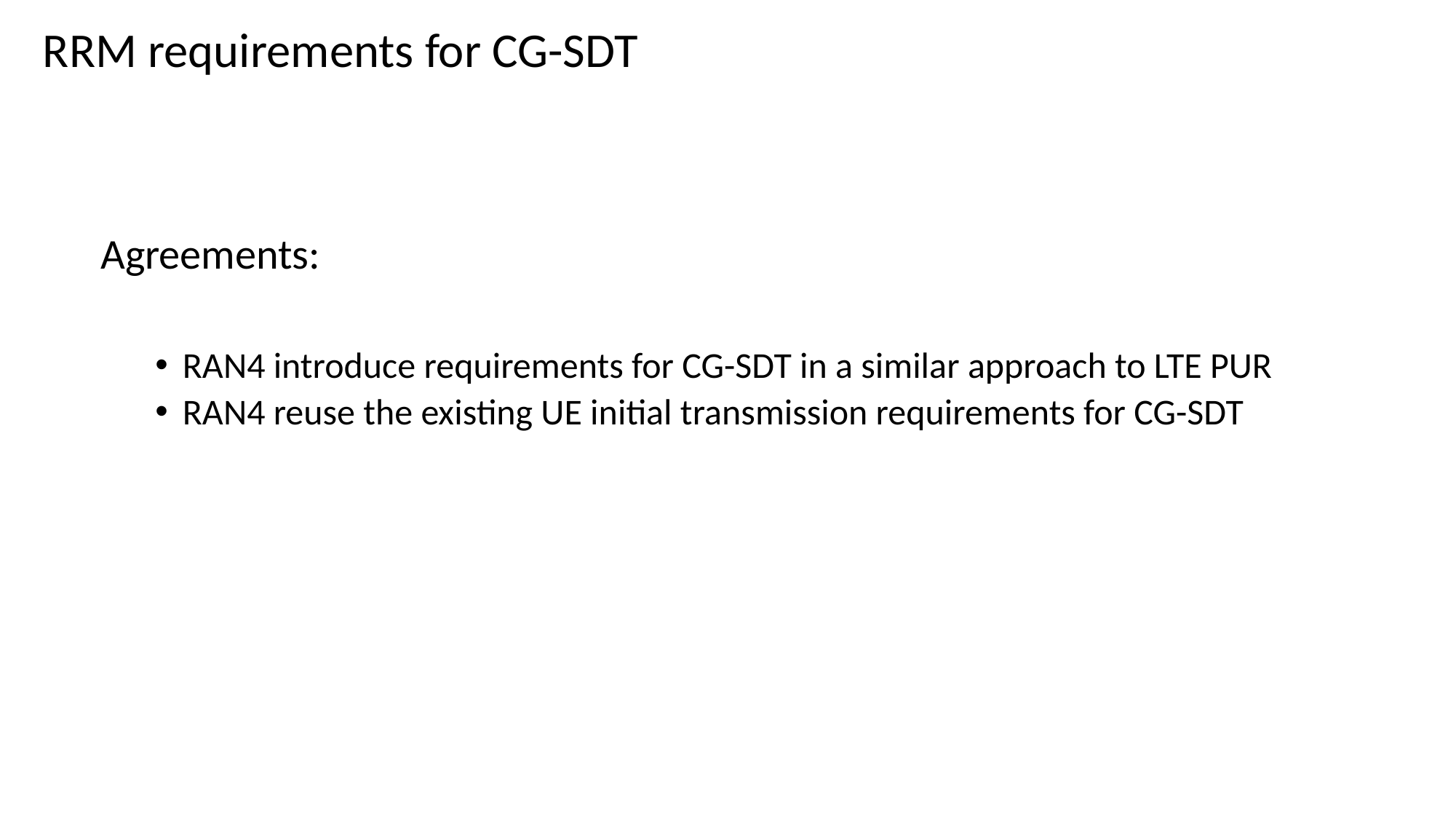

# RRM requirements for CG-SDT
Agreements:

RAN4 introduce requirements for CG-SDT in a similar approach to LTE PUR
RAN4 reuse the existing UE initial transmission requirements for CG-SDT